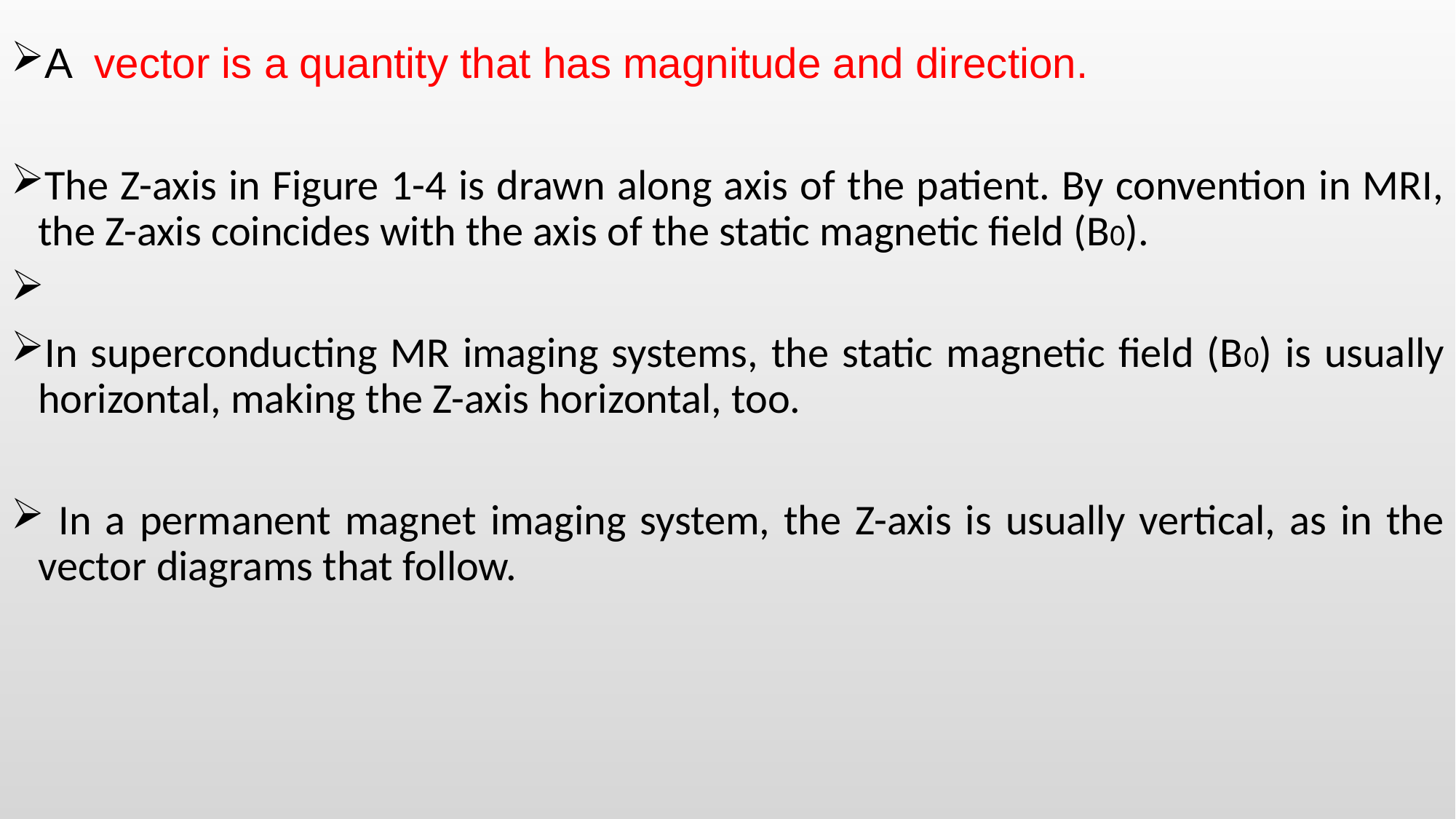

A  vector is a quantity that has magnitude and direction.

The Z-axis in Figure 1-4 is drawn along axis of the patient. By convention in MRI, the Z-axis coincides with the axis of the static magnetic field (B0).

In superconducting MR imaging systems, the static magnetic field (B0) is usually horizontal, making the Z-axis horizontal, too.

 In a permanent magnet imaging system, the Z-axis is usually vertical, as in the vector diagrams that follow.